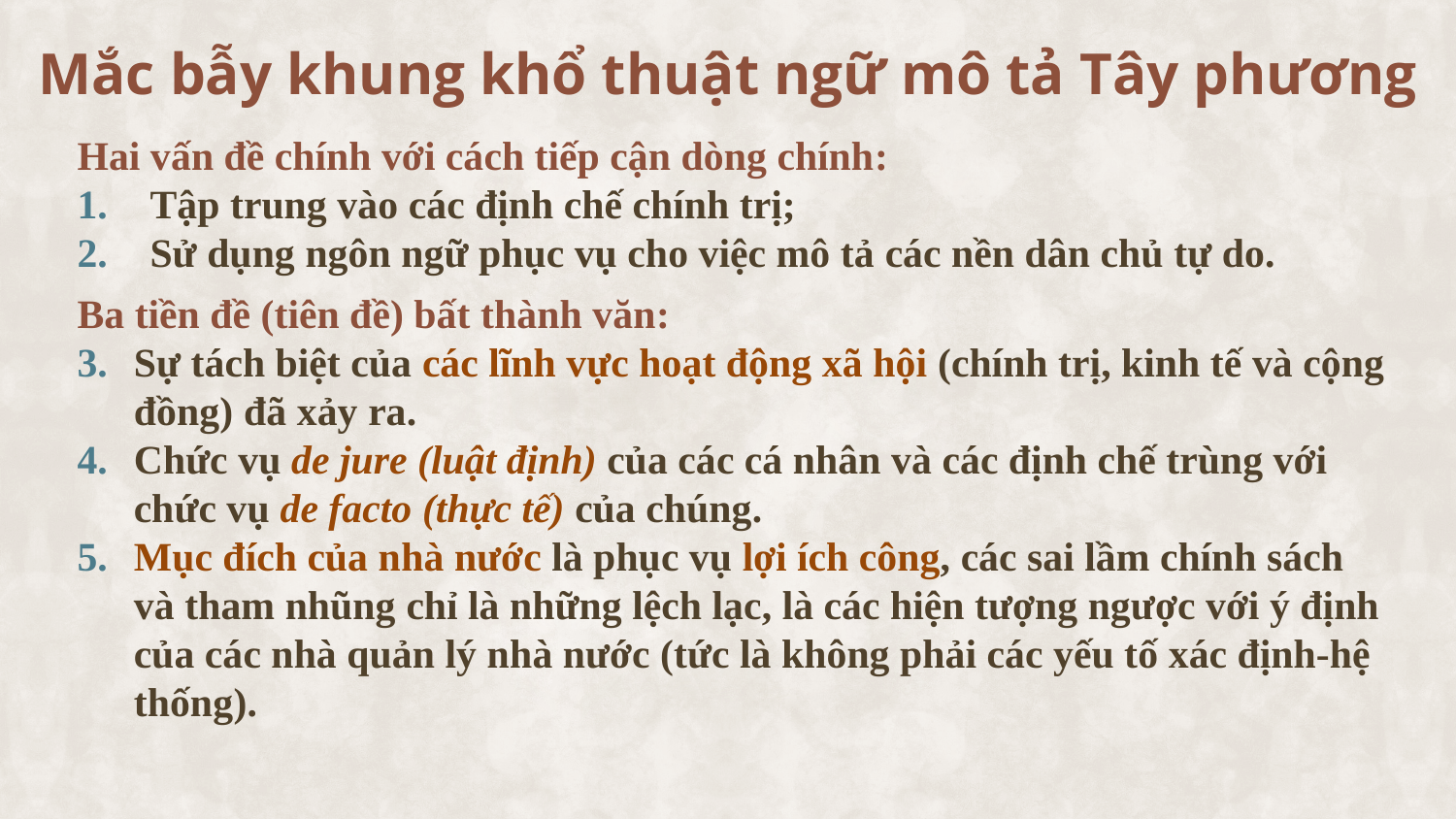

Mắc bẫy khung khổ thuật ngữ mô tả Tây phương
Hai vấn đề chính với cách tiếp cận dòng chính:
Tập trung vào các định chế chính trị;
Sử dụng ngôn ngữ phục vụ cho việc mô tả các nền dân chủ tự do.
Ba tiền đề (tiên đề) bất thành văn:
Sự tách biệt của các lĩnh vực hoạt động xã hội (chính trị, kinh tế và cộng đồng) đã xảy ra.
Chức vụ de jure (luật định) của các cá nhân và các định chế trùng với chức vụ de facto (thực tế) của chúng.
Mục đích của nhà nước là phục vụ lợi ích công, các sai lầm chính sách và tham nhũng chỉ là những lệch lạc, là các hiện tượng ngược với ý định của các nhà quản lý nhà nước (tức là không phải các yếu tố xác định-hệ thống).